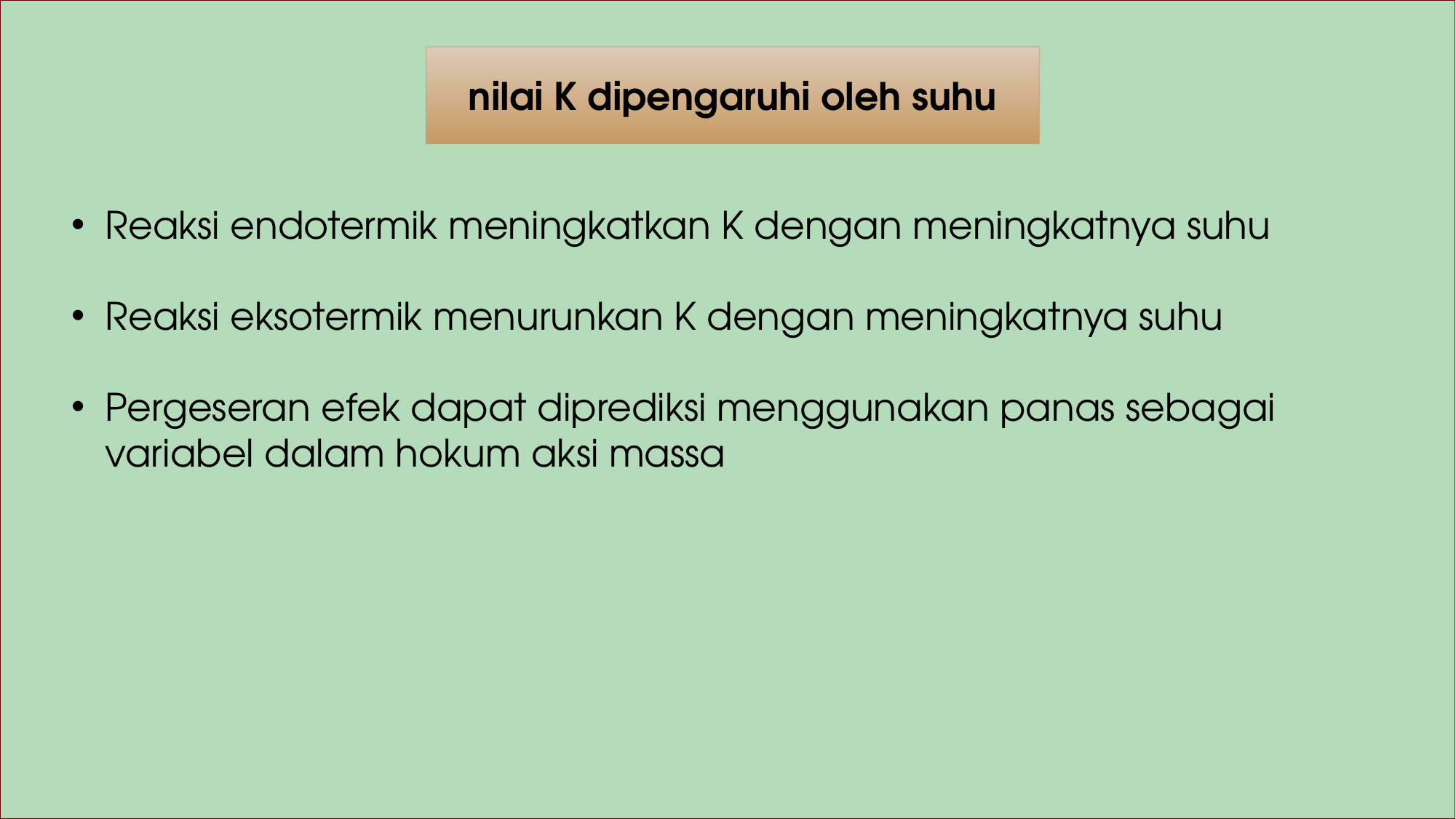

nilai K dipengaruhi oleh suhu
Reaksi endotermik meningkatkan K dengan meningkatnya suhu

Reaksi eksotermik menurunkan K dengan meningkatnya suhu

Pergeseran efek dapat diprediksi menggunakan panas sebagai variabel dalam hokum aksi massa